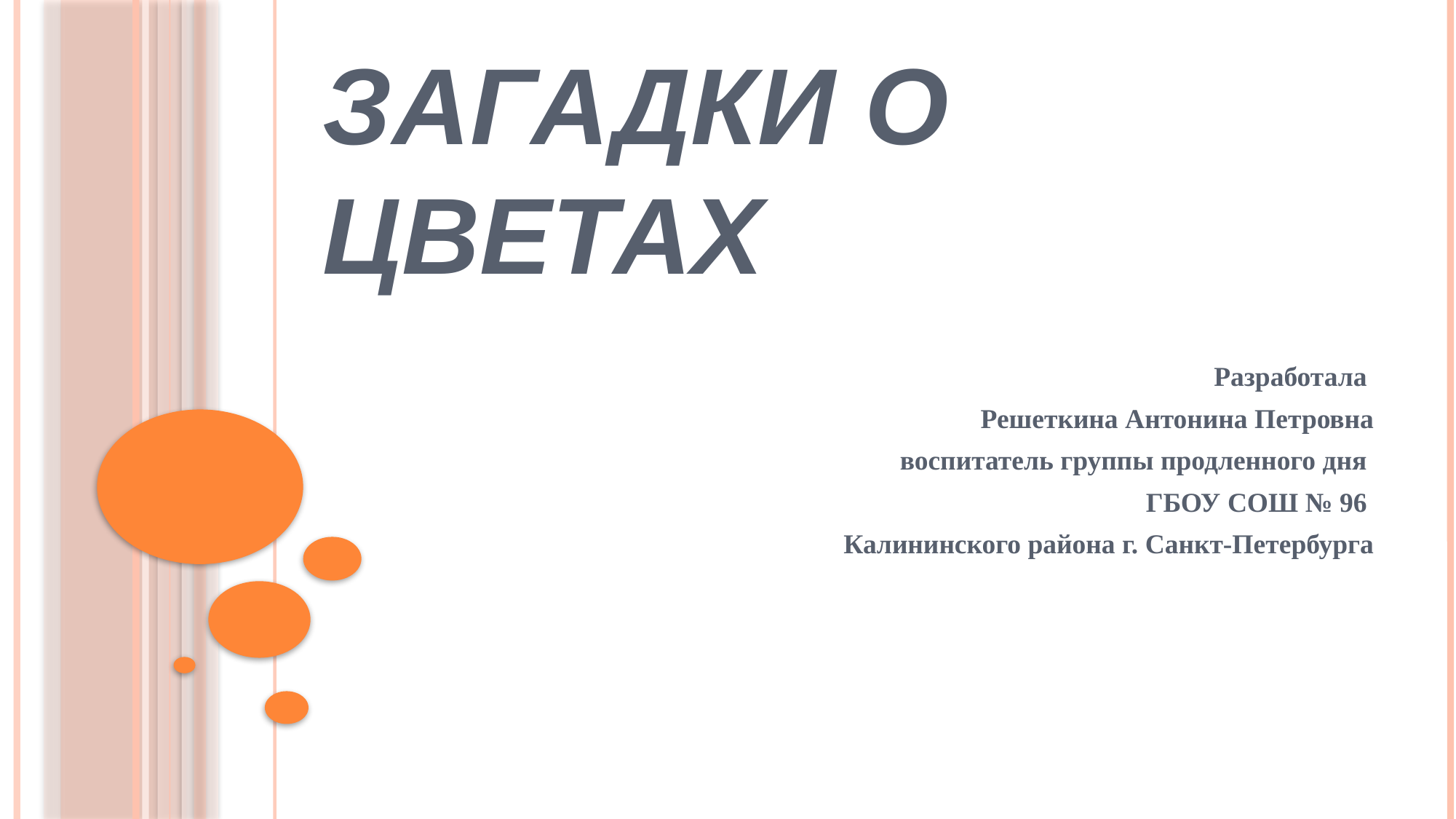

# Загадки о цветах
Разработала
Решеткина Антонина Петровна
воспитатель группы продленного дня
ГБОУ СОШ № 96
Калининского района г. Санкт-Петербурга